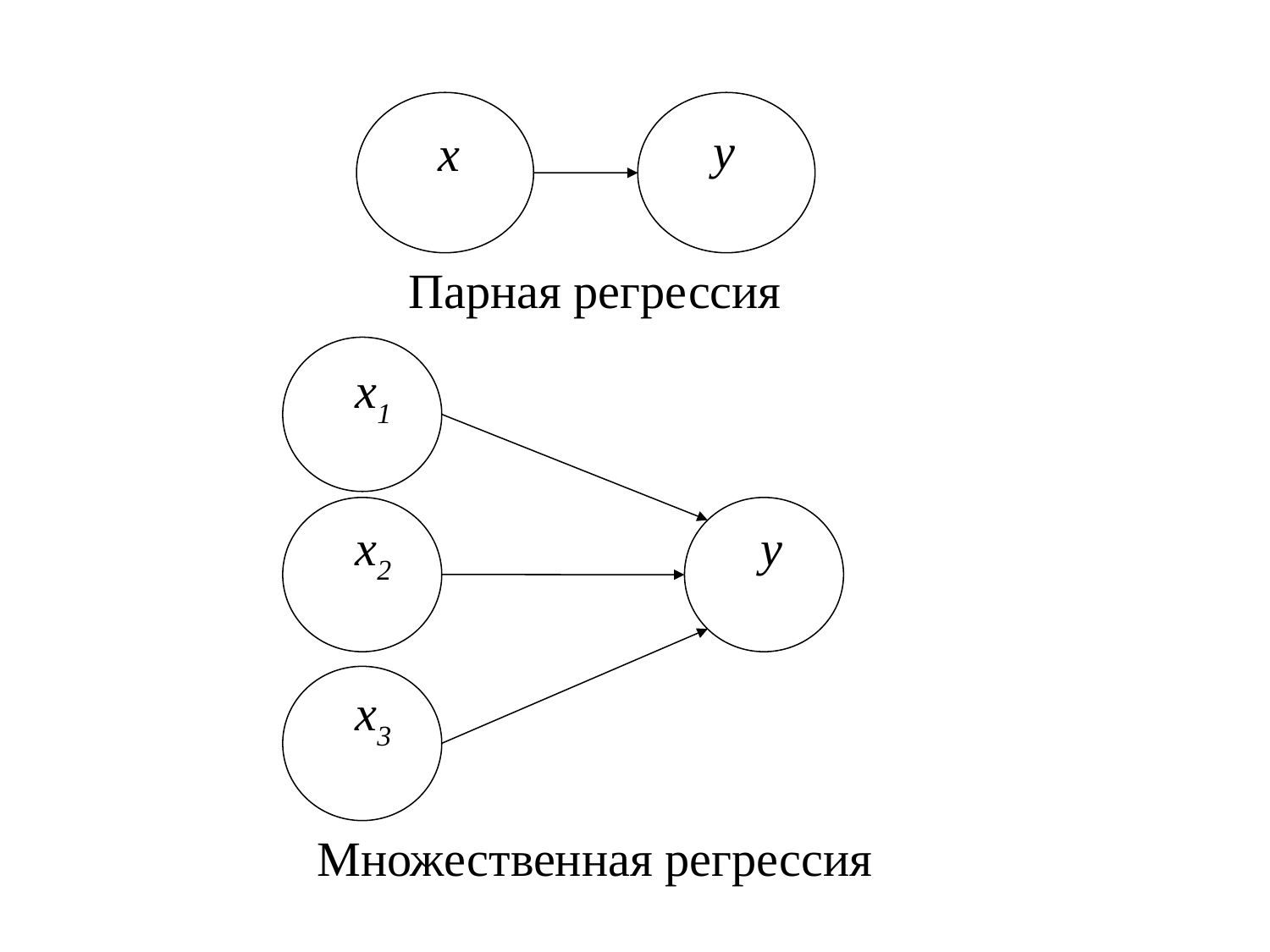

y
x

Парная регрессия

x1

x2
y

x3
Множественная регрессия